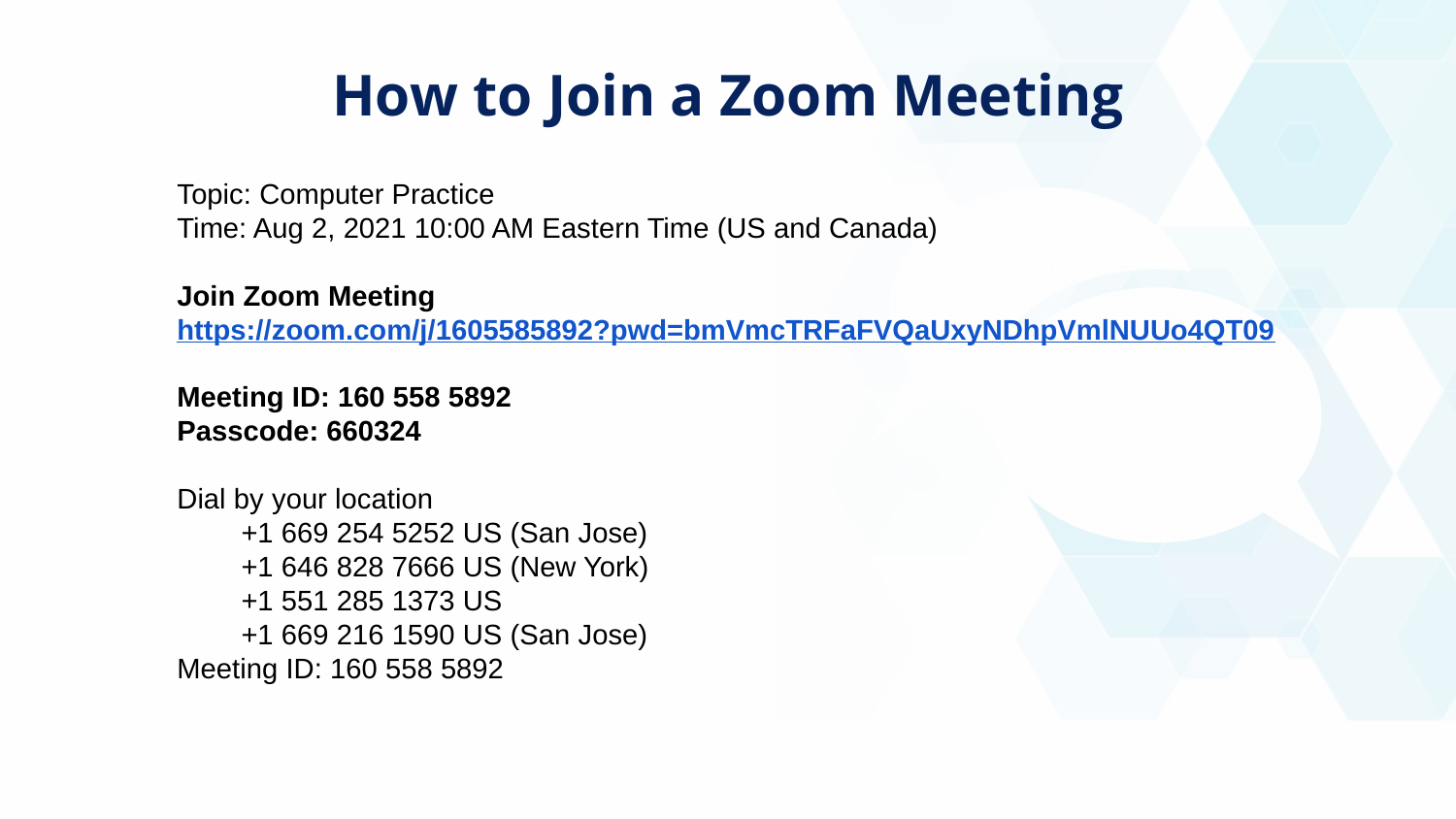

How to Join a Zoom Meeting
Topic: Computer Practice
Time: Aug 2, 2021 10:00 AM Eastern Time (US and Canada)

Join Zoom Meeting
https://zoom.com/j/1605585892?pwd=bmVmcTRFaFVQaUxyNDhpVmlNUUo4QT09

Meeting ID: 160 558 5892
Passcode: 660324

Dial by your location
        +1 669 254 5252 US (San Jose)
        +1 646 828 7666 US (New York)
        +1 551 285 1373 US
        +1 669 216 1590 US (San Jose)
Meeting ID: 160 558 5892